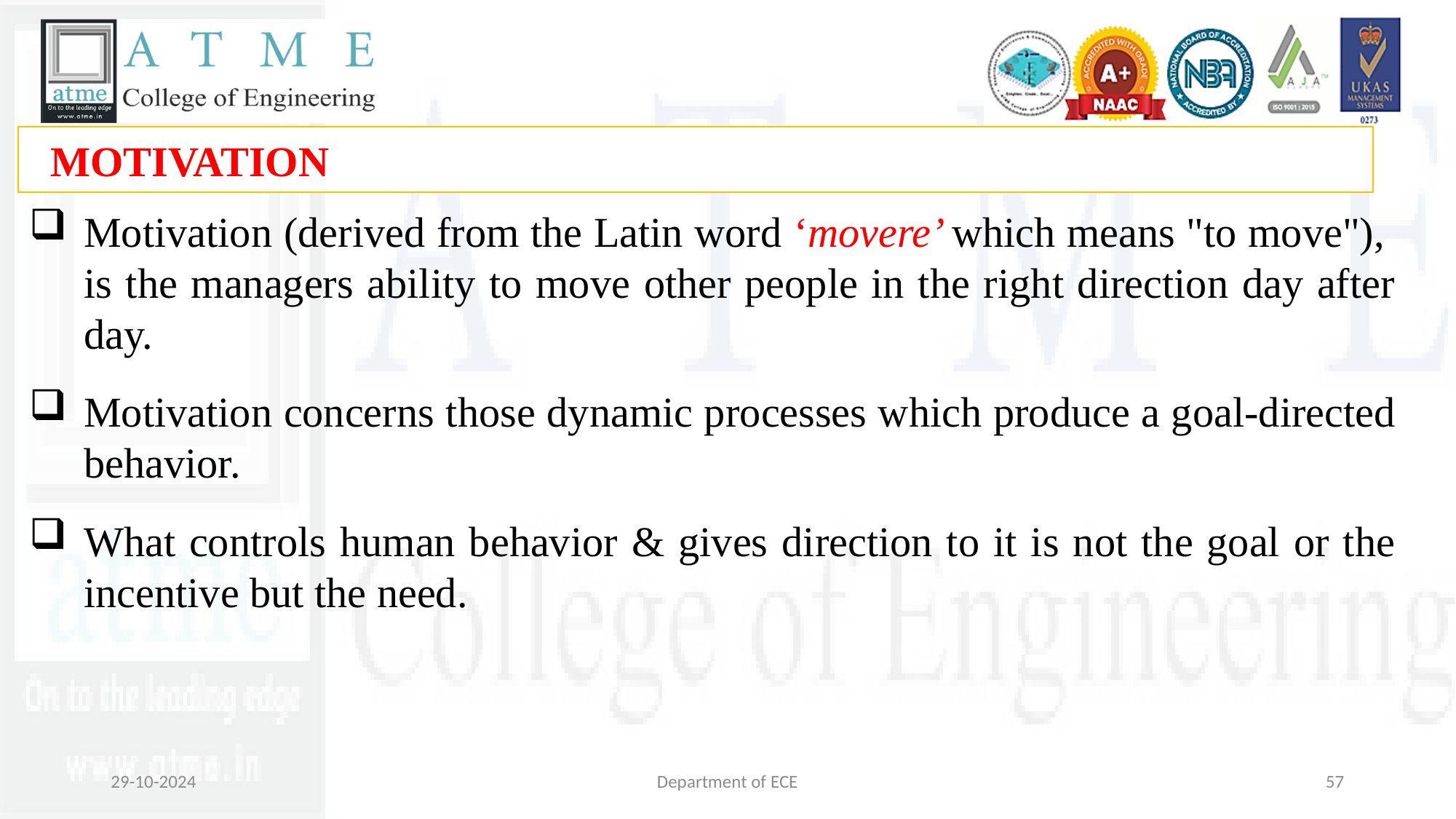

MOTIVATION

Motivation (derived from the Latin word ‘movere’ which means "to move"),  is the managers ability to move other people in the right direction day after day.
Motivation concerns those dynamic processes which produce a goal-directed behavior.
What controls human behavior & gives direction to it is not the goal or the incentive but the need.

29-10-2024
Department of ECE
57